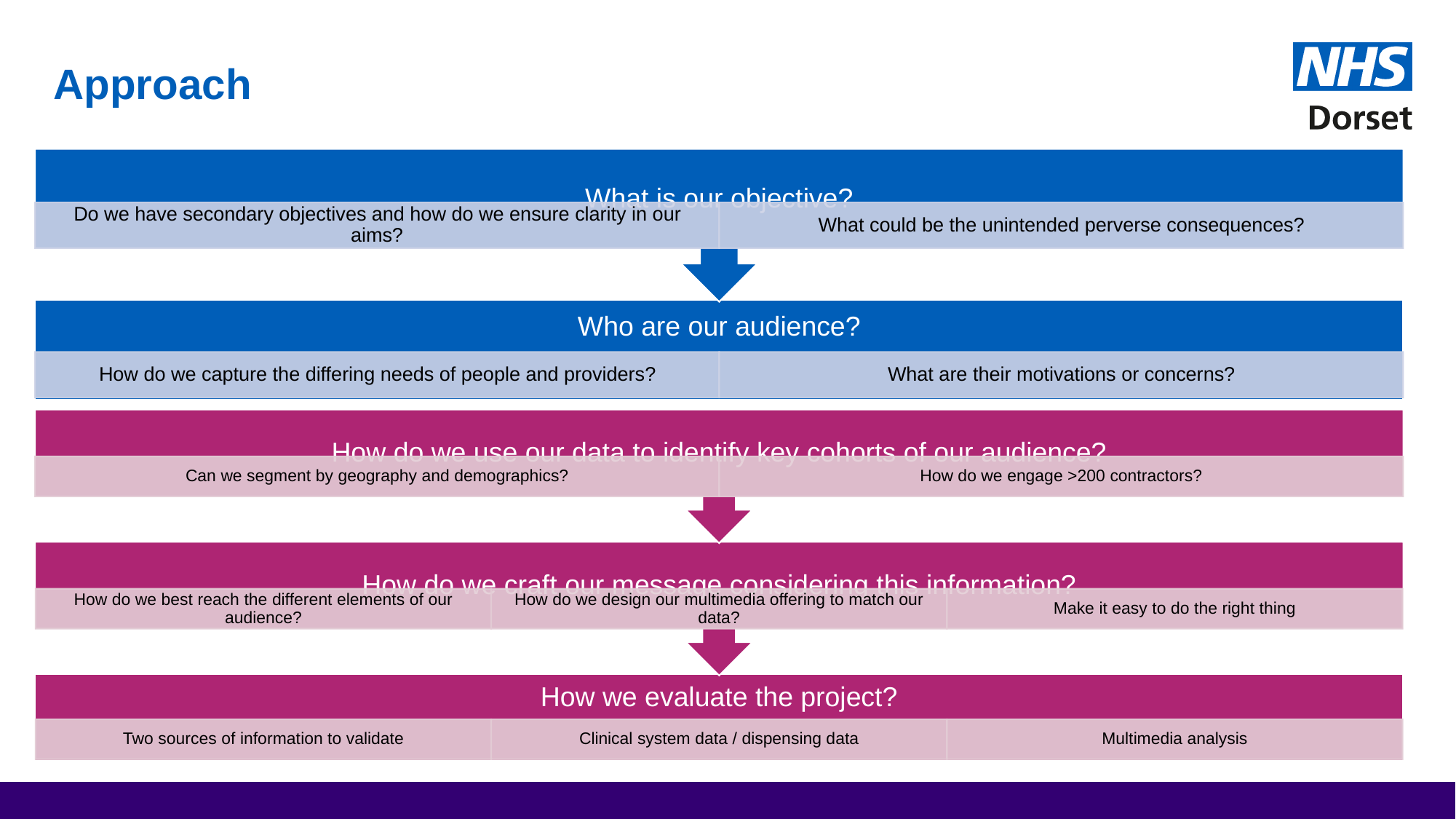

# Approach
Who are our audience?
How do we capture the differing needs of people and providers?
What are their motivations or concerns?
What is our objective?
Do we have secondary objectives and how do we ensure clarity in our aims?
What could be the unintended perverse consequences?
How we evaluate the project?
Two sources of information to validate
Clinical system data / dispensing data
Multimedia analysis
How do we craft our message considering this information?
How do we best reach the different elements of our audience?
How do we design our multimedia offering to match our data?
Make it easy to do the right thing
How do we use our data to identify key cohorts of our audience?
Can we segment by geography and demographics?
How do we engage >200 contractors?